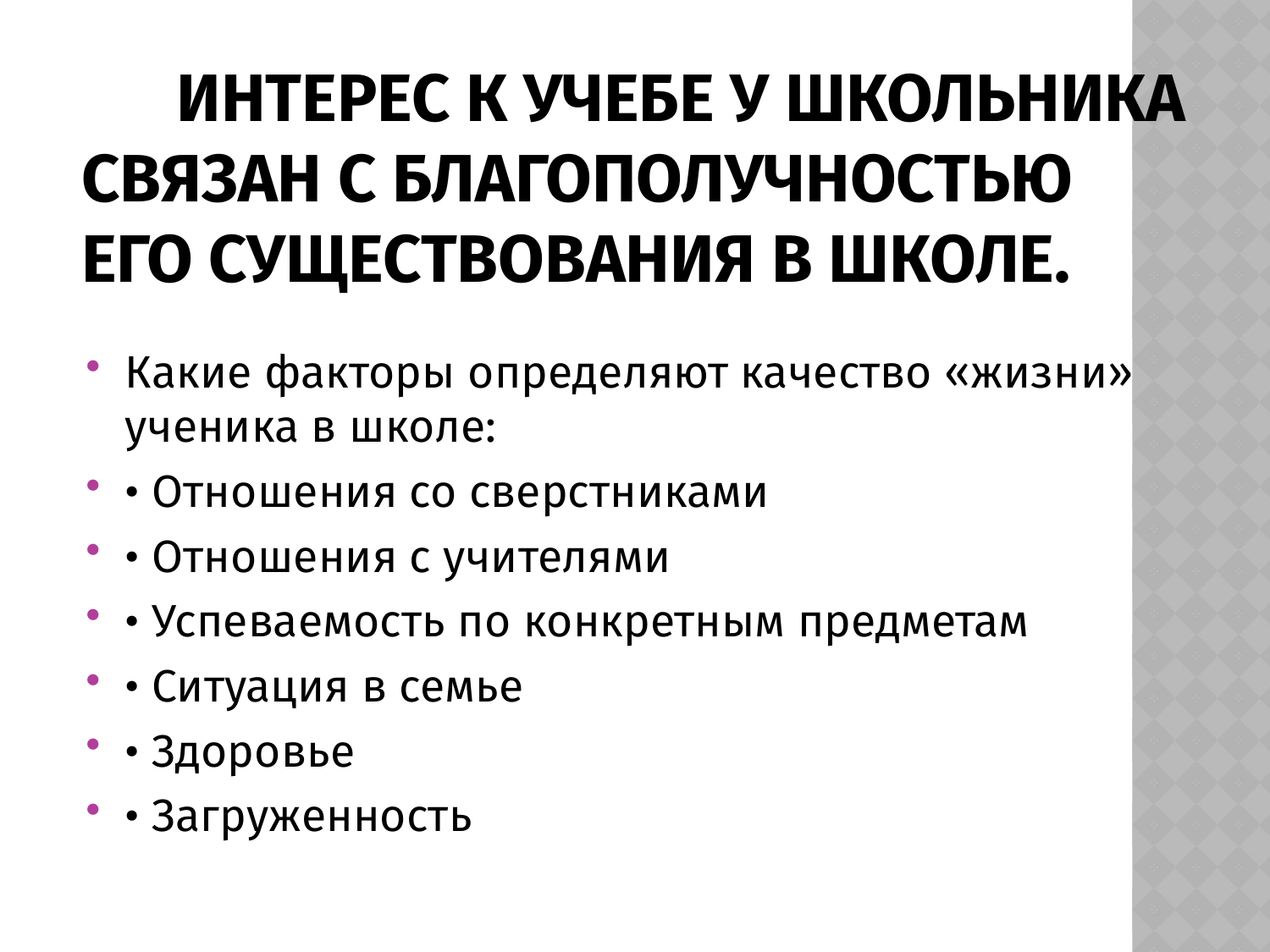

# Интерес к учебе у школьника связан с благополучностью его существования в школе.
Какие факторы определяют качество «жизни» ученика в школе:
• Отношения со сверстниками
• Отношения с учителями
• Успеваемость по конкретным предметам
• Ситуация в семье
• Здоровье
• Загруженность